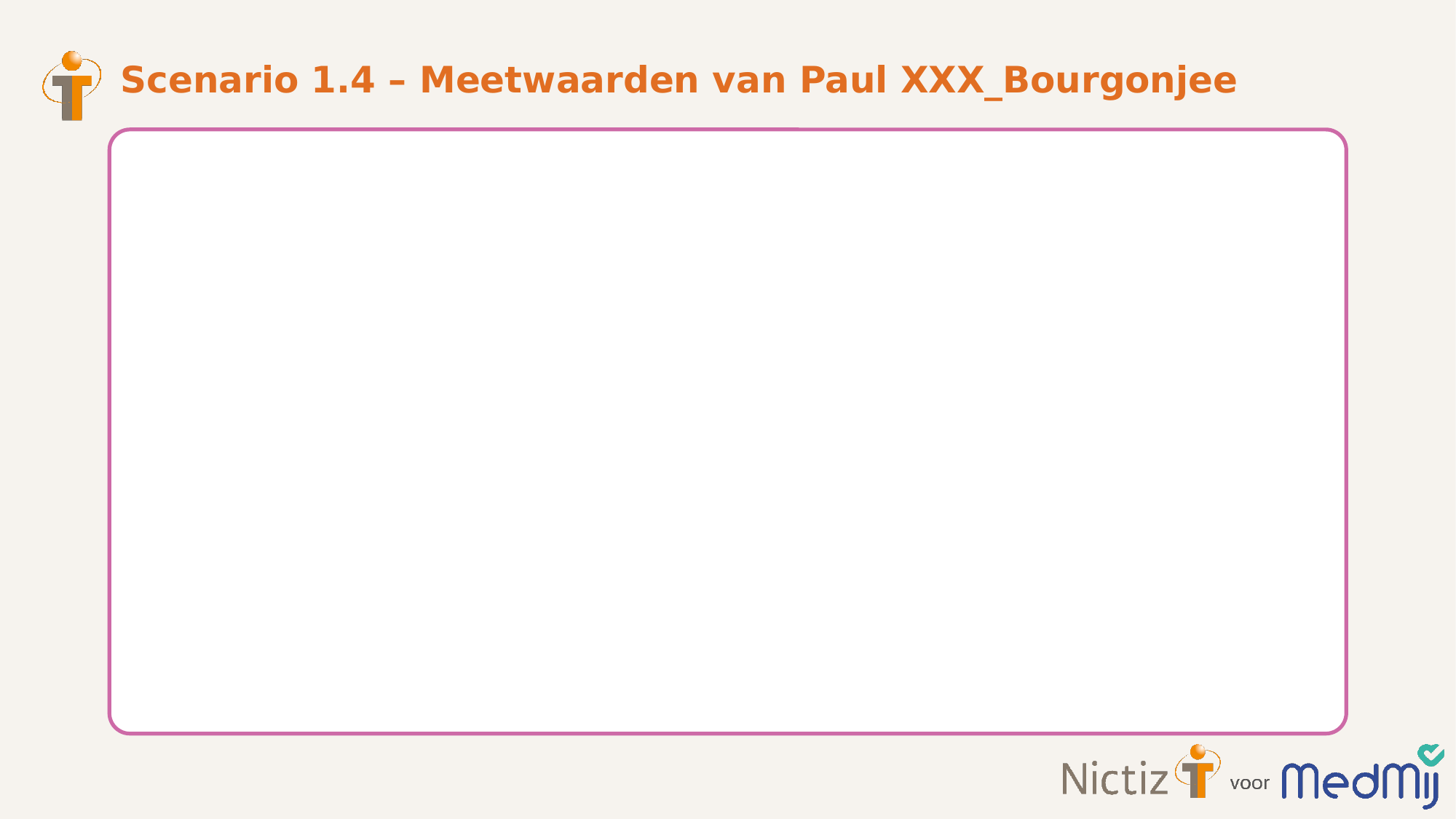

# Scenario 1.4 – Meetwaarden van Paul XXX_Bourgonjee